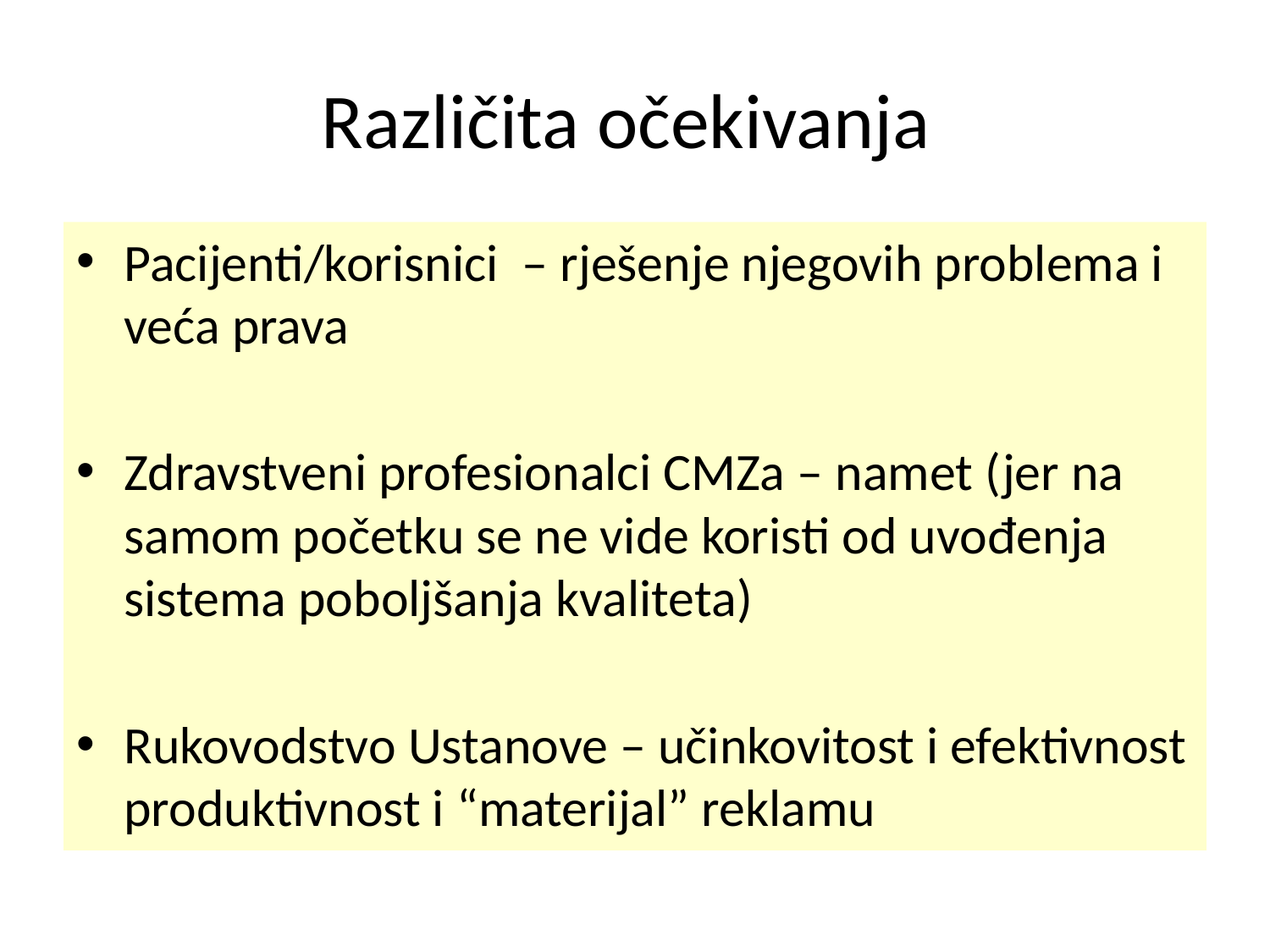

# Različita očekivanja
Pacijenti/korisnici  – rješenje njegovih problema i veća prava

Zdravstveni profesionalci CMZa – namet (jer na samom početku se ne vide koristi od uvođenja sistema poboljšanja kvaliteta)

Rukovodstvo Ustanove – učinkovitost i efektivnost produktivnost i “materijal” reklamu